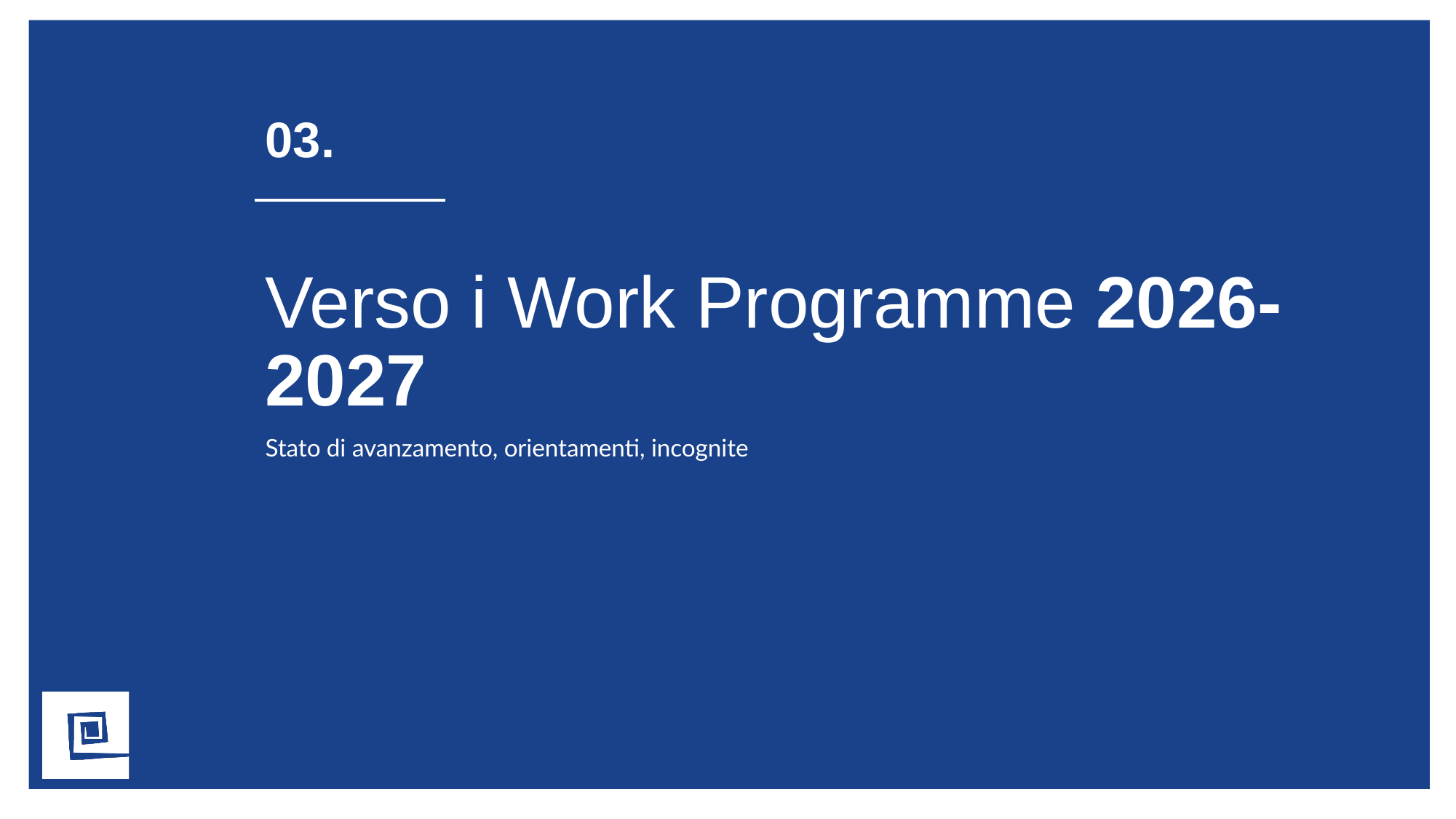

03.
Verso i Work Programme 2026-2027
Stato di avanzamento, orientamenti, incognite